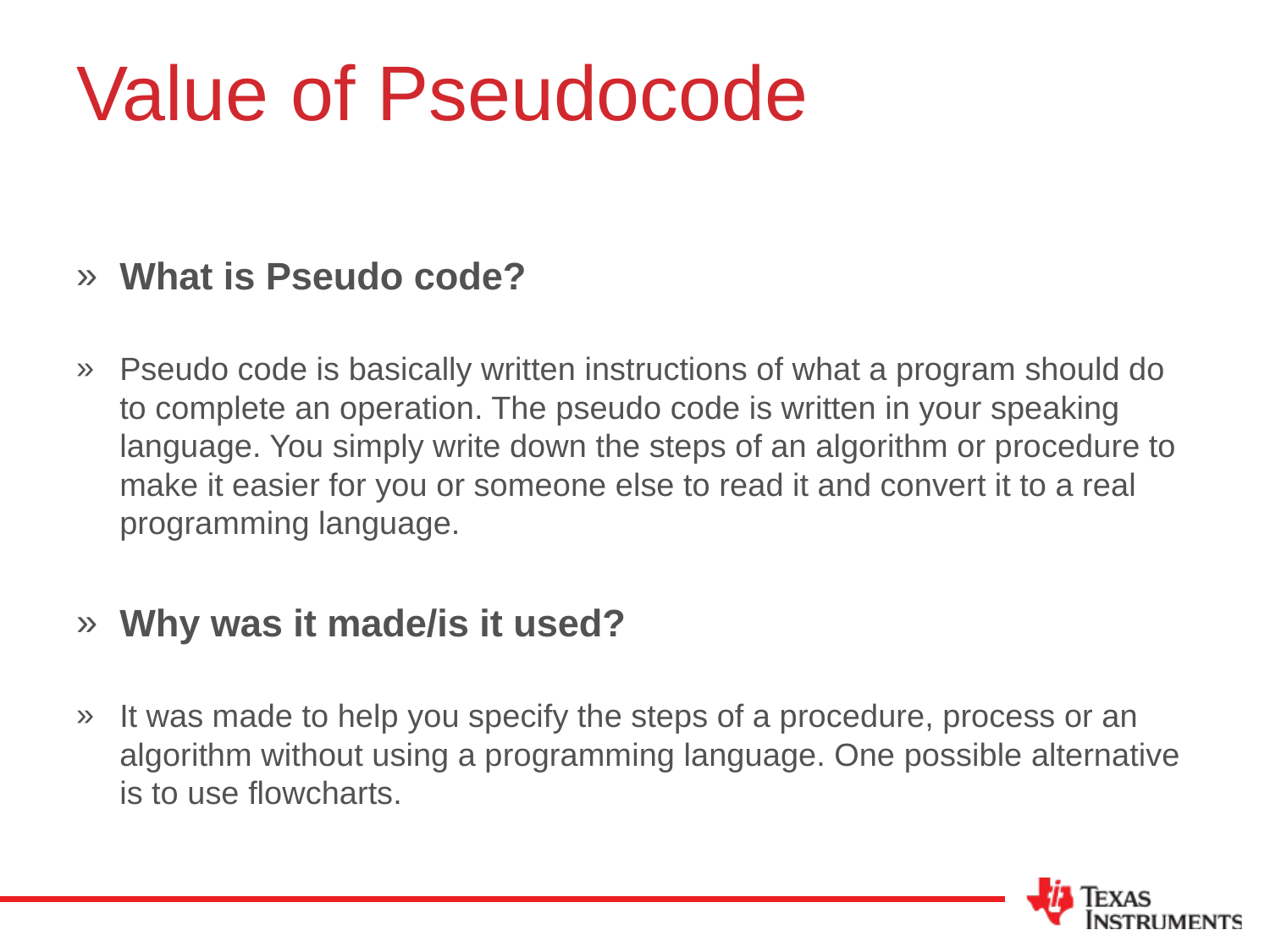

# Value of Pseudocode

What is Pseudo code?

Pseudo code is basically written instructions of what a program should do to complete an operation. The pseudo code is written in your speaking language. You simply write down the steps of an algorithm or procedure to make it easier for you or someone else to read it and convert it to a real programming language.

Why was it made/is it used?

It was made to help you specify the steps of a procedure, process or an algorithm without using a programming language. One possible alternative is to use flowcharts.